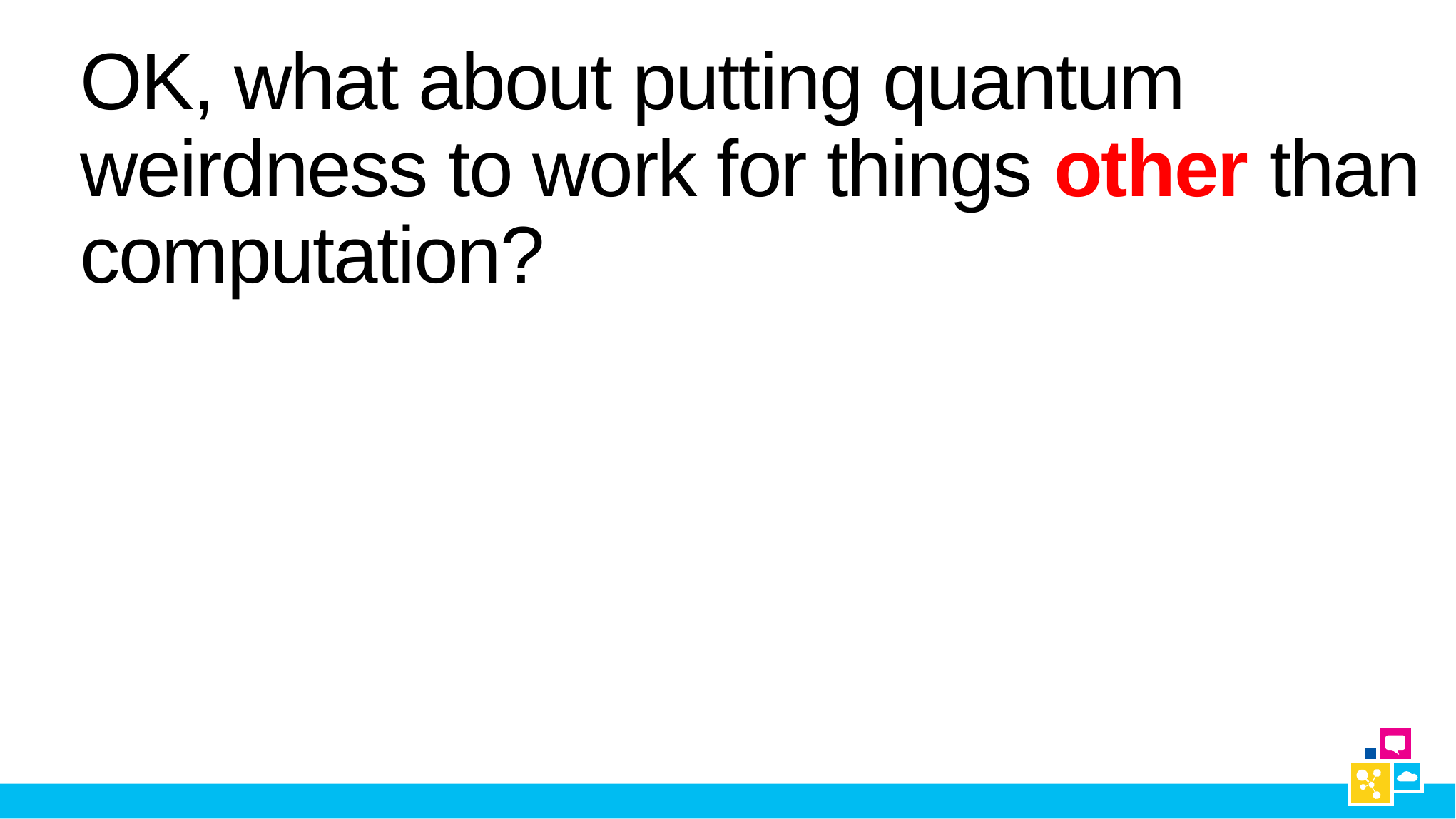

# OK, what about putting quantum weirdness to work for things other than computation?